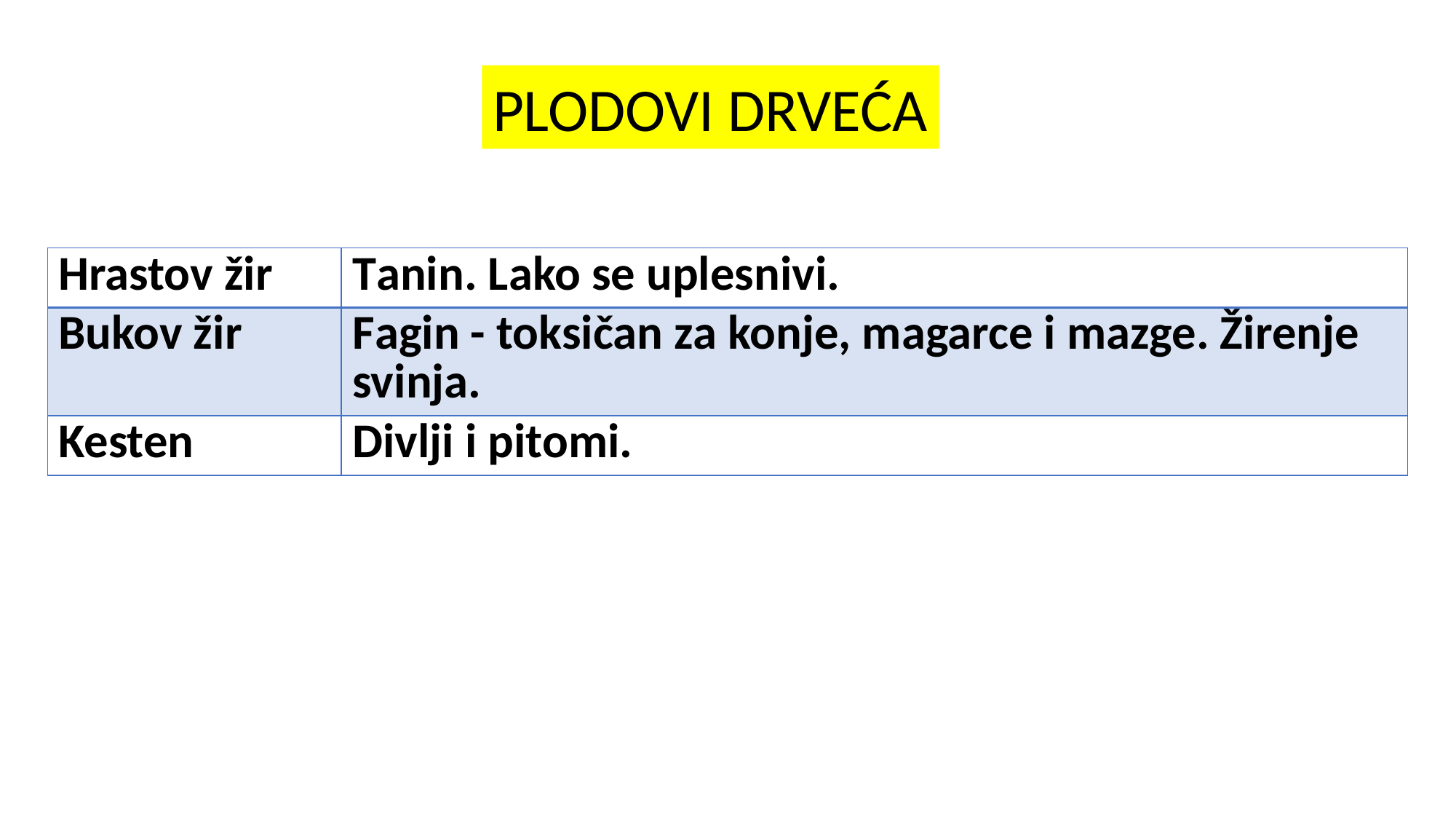

PLODOVI DRVEĆA
| Hrastov žir | Tanin. Lako se uplesnivi. |
| --- | --- |
| Bukov žir | Fagin - toksičan za konje, magarce i mazge. Žirenje svinja. |
| Kesten | Divlji i pitomi. |